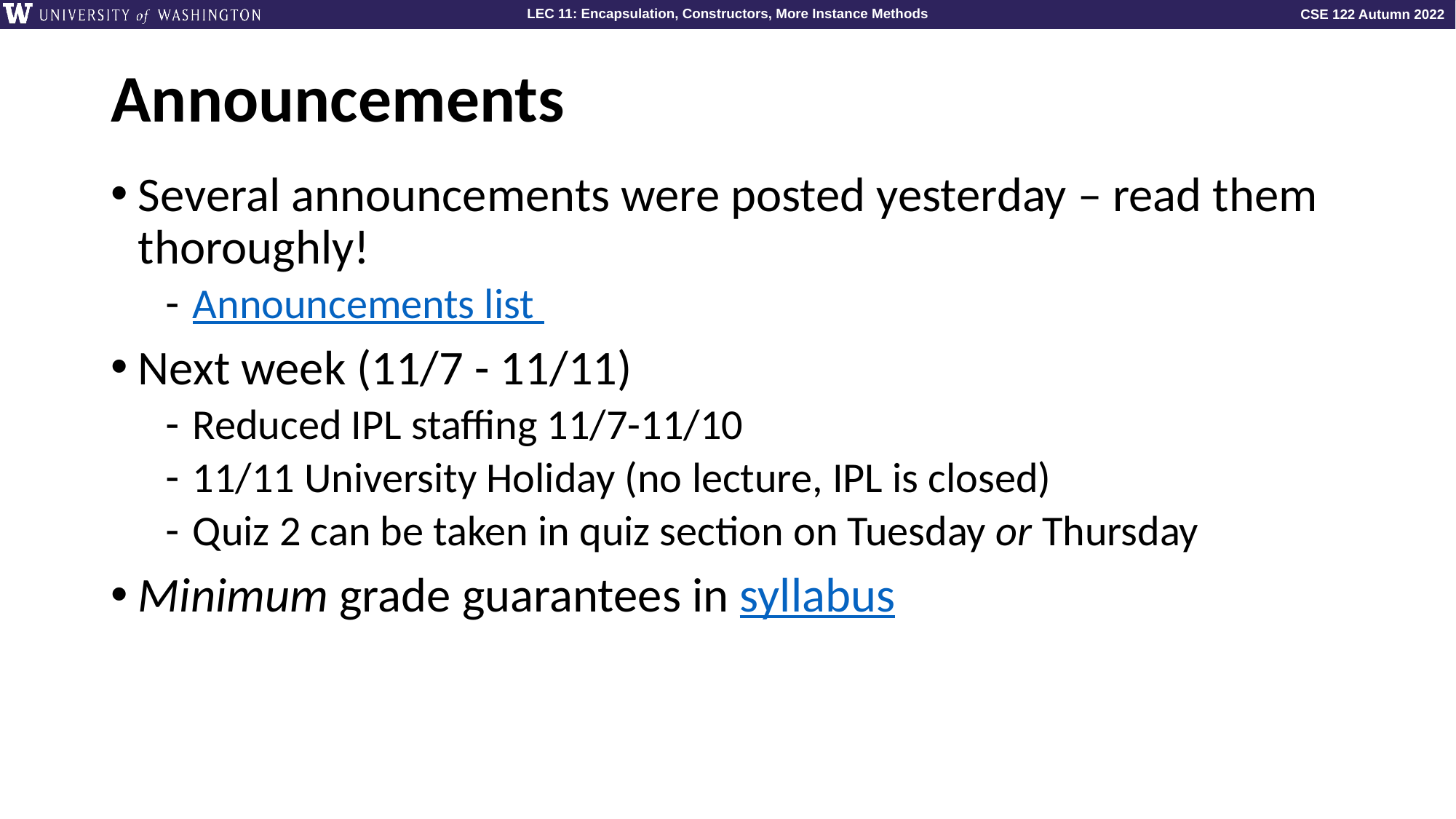

# Announcements
Several announcements were posted yesterday – read them thoroughly!
Announcements list
Next week (11/7 - 11/11)
Reduced IPL staffing 11/7-11/10
11/11 University Holiday (no lecture, IPL is closed)
Quiz 2 can be taken in quiz section on Tuesday or Thursday
Minimum grade guarantees in syllabus